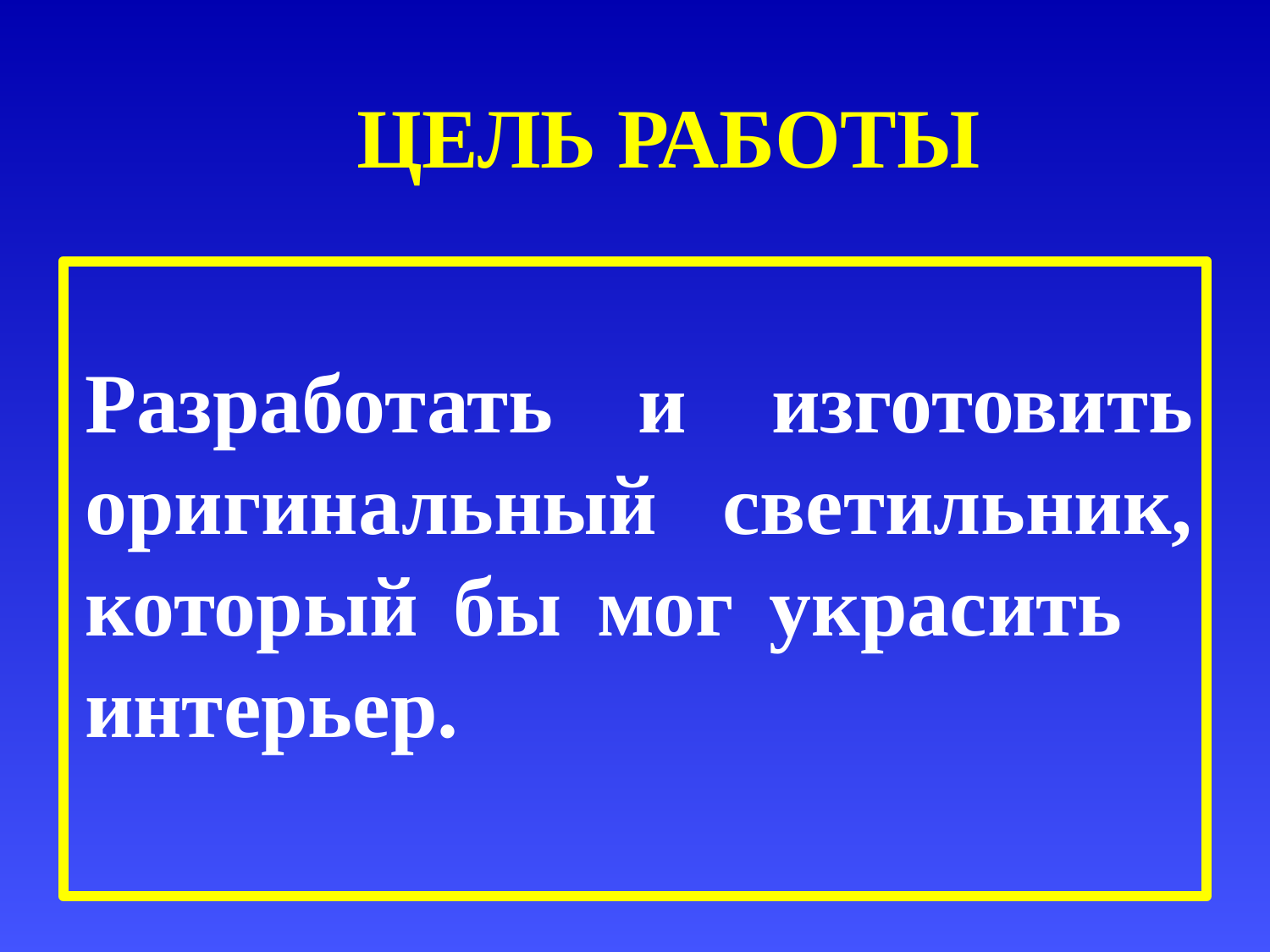

# Цель работы

Разработать и изготовить оригинальный светильник, который бы мог украсить   интерьер.